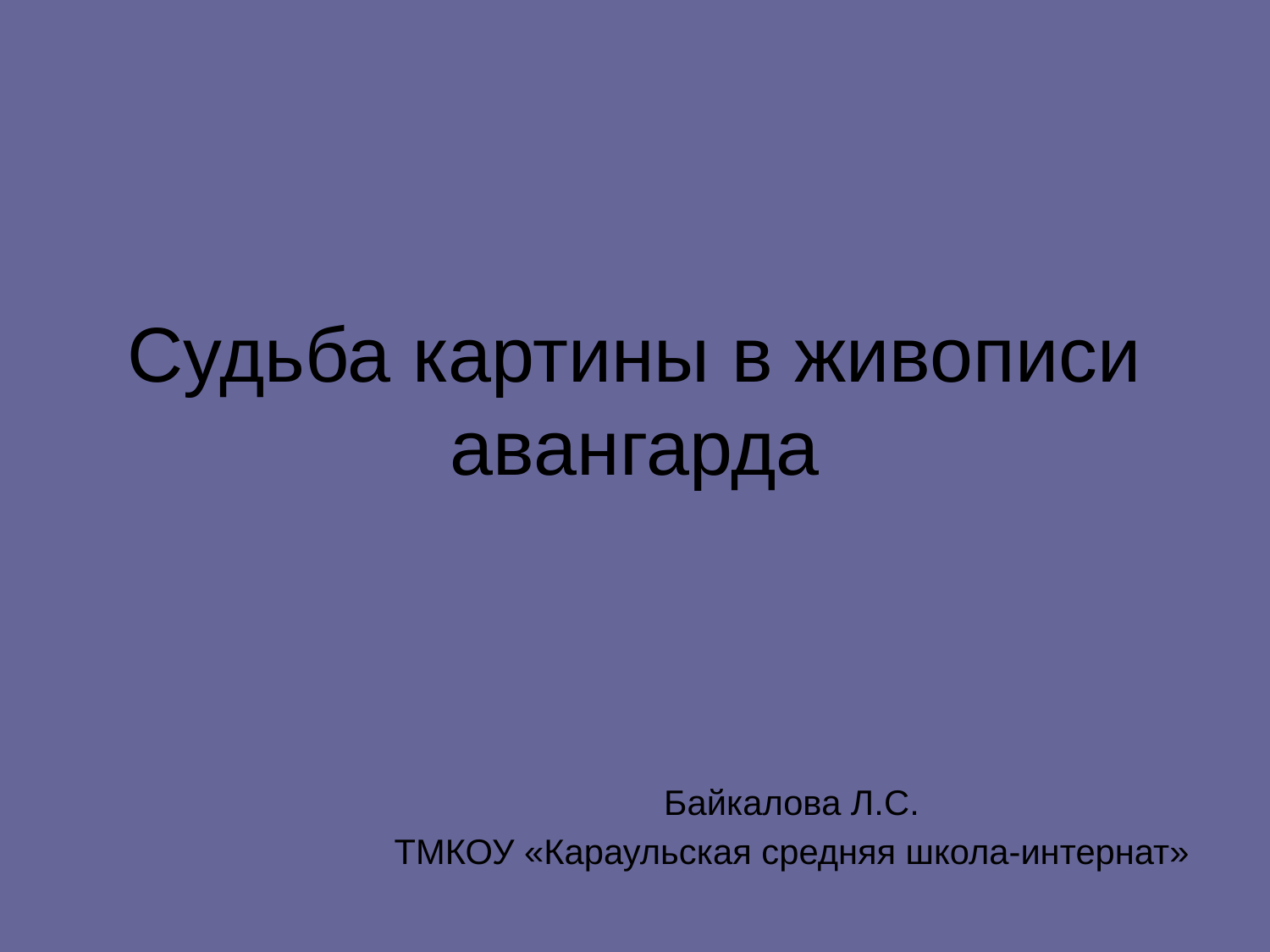

# Судьба картины в живописи авангарда
Байкалова Л.С.
ТМКОУ «Караульская средняя школа-интернат»